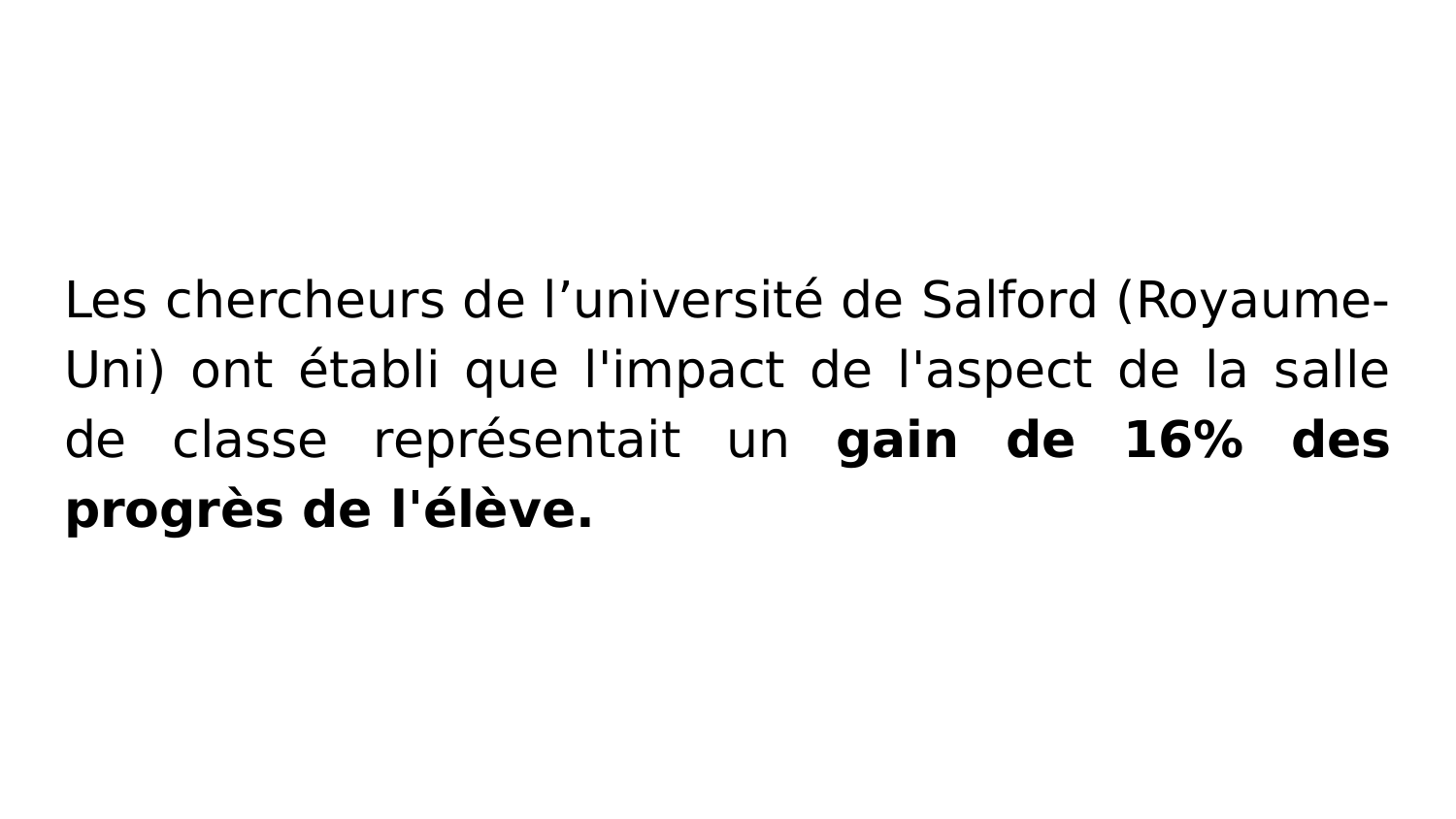

#

Les chercheurs de l’université de Salford (Royaume-Uni) ont établi que l'impact de l'aspect de la salle de classe représentait un gain de 16% des progrès de l'élève.